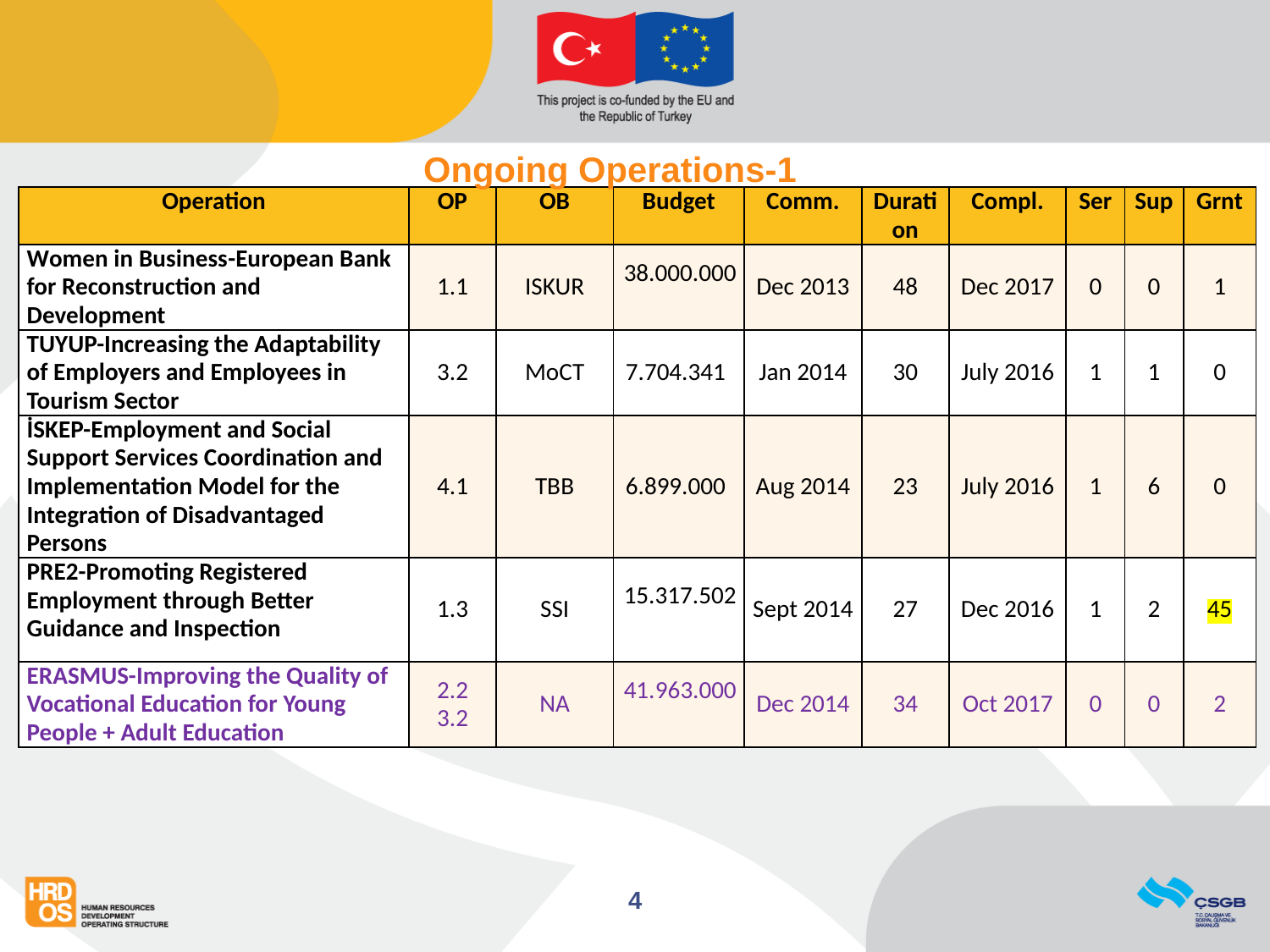

# Ongoing Operations-1
| Operation | OP | OB | Budget | Comm. | Duration | Compl. | Ser | Sup | Grnt |
| --- | --- | --- | --- | --- | --- | --- | --- | --- | --- |
| Women in Business-European Bank for Reconstruction and Development | 1.1 | ISKUR | 38.000.000 | Dec 2013 | 48 | Dec 2017 | 0 | 0 | 1 |
| TUYUP-Increasing the Adaptability of Employers and Employees in Tourism Sector | 3.2 | MoCT | 7.704.341 | Jan 2014 | 30 | July 2016 | 1 | 1 | 0 |
| İSKEP-Employment and Social Support Services Coordination and Implementation Model for the Integration of Disadvantaged Persons | 4.1 | TBB | 6.899.000 | Aug 2014 | 23 | July 2016 | 1 | 6 | 0 |
| PRE2-Promoting Registered Employment through Better Guidance and Inspection | 1.3 | SSI | 15.317.502 | Sept 2014 | 27 | Dec 2016 | 1 | 2 | 45 |
| ERASMUS-Improving the Quality of Vocational Education for Young People + Adult Education | 2.2 3.2 | NA | 41.963.000 | Dec 2014 | 34 | Oct 2017 | 0 | 0 | 2 |
4